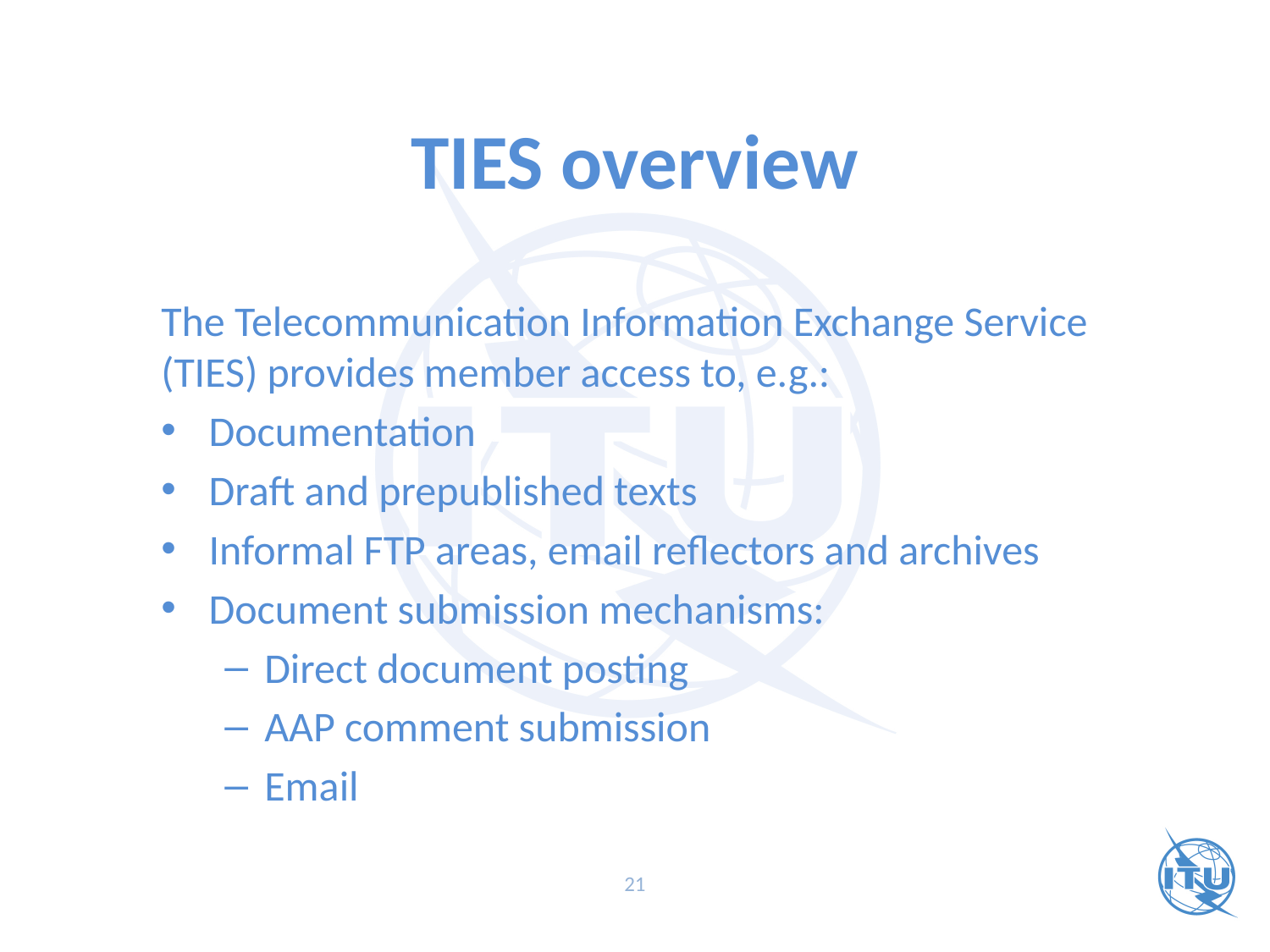

# TIES overview
The Telecommunication Information Exchange Service (TIES) provides member access to, e.g.:
Documentation
Draft and prepublished texts
Informal FTP areas, email reflectors and archives
Document submission mechanisms:
Direct document posting
AAP comment submission
Email
21